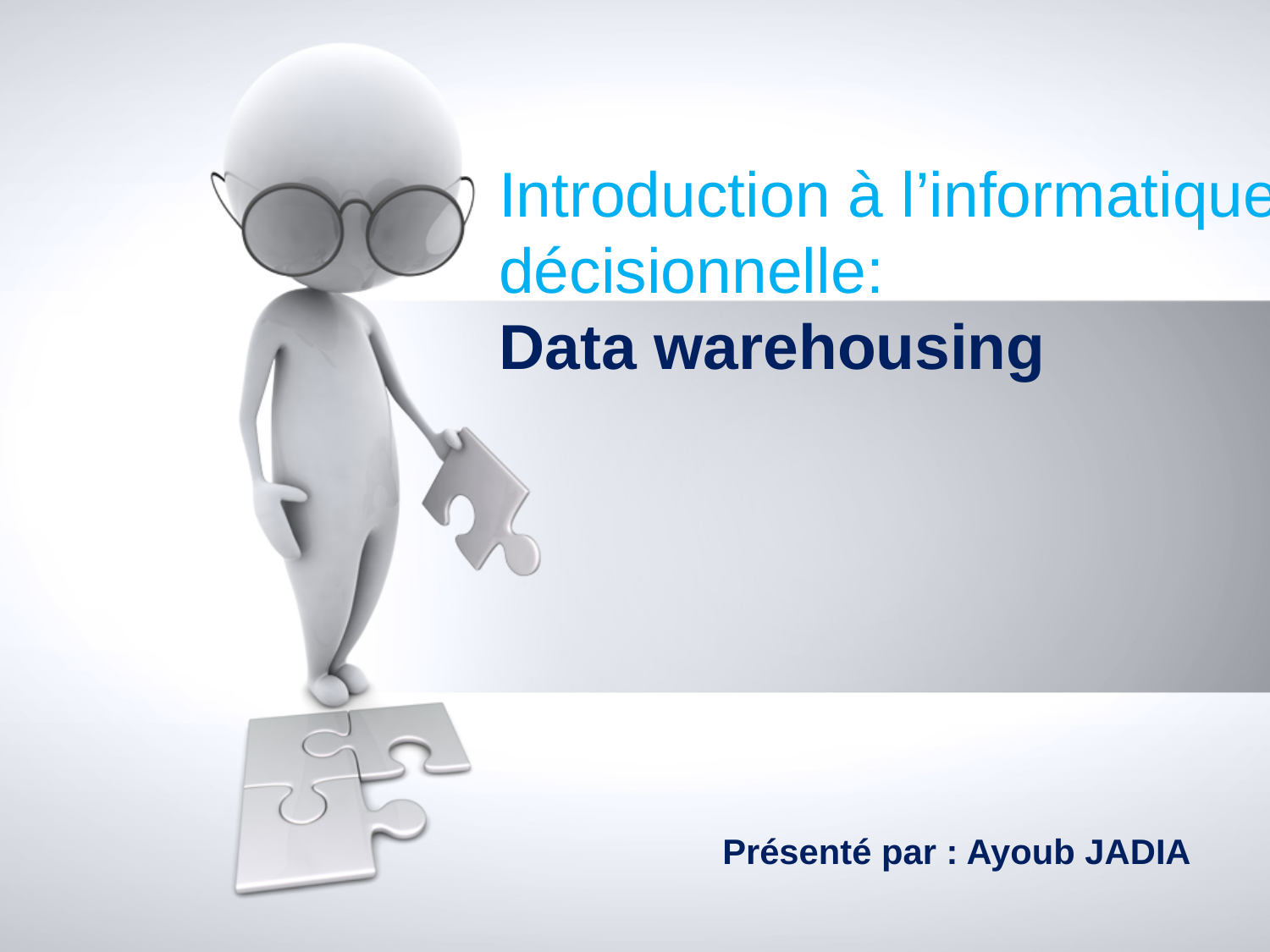

# Introduction à l’informatique décisionnelle: Data warehousing
Présenté par : Ayoub JADIA